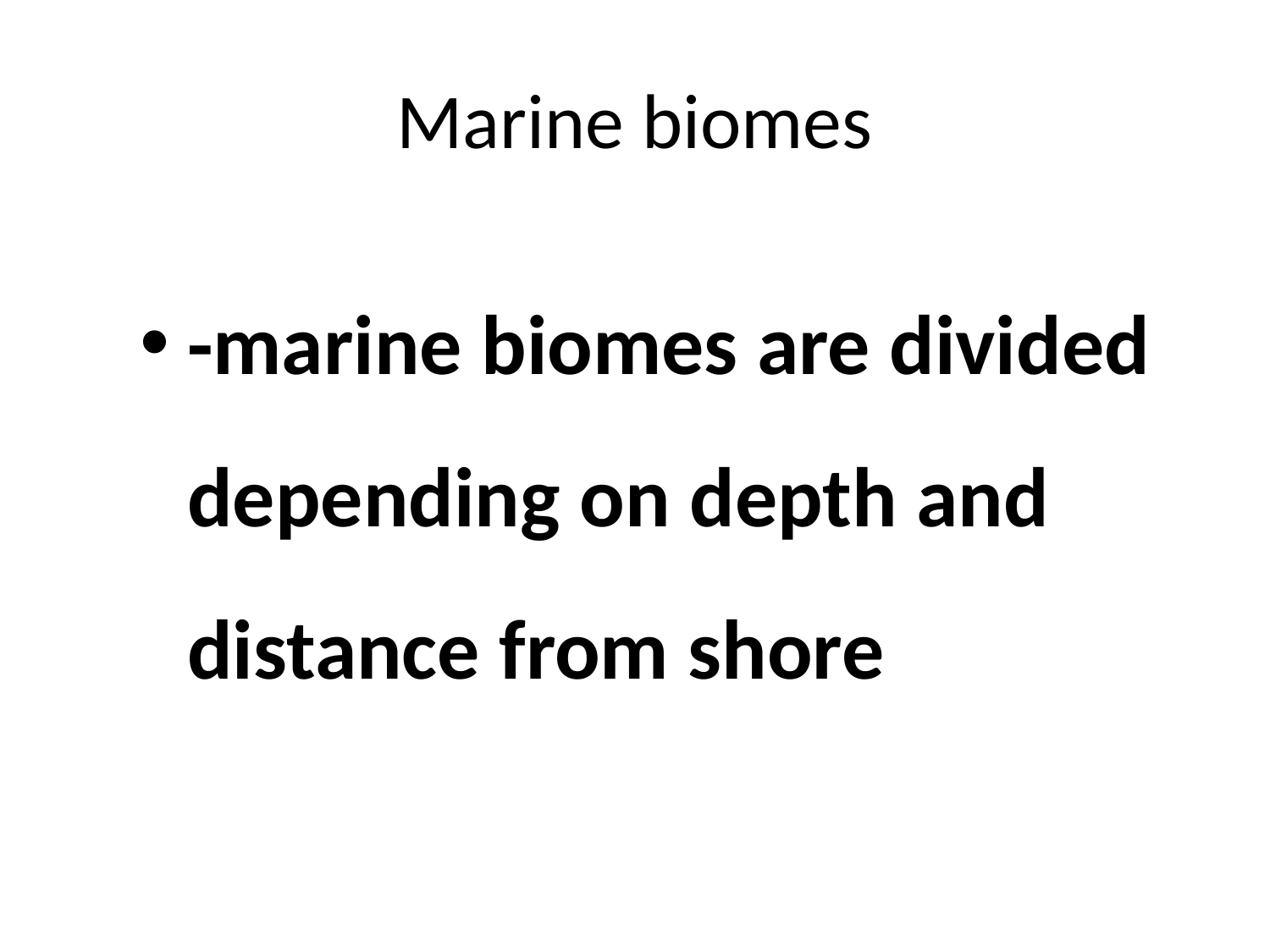

# Marine biomes
-marine biomes are divided depending on depth and distance from shore